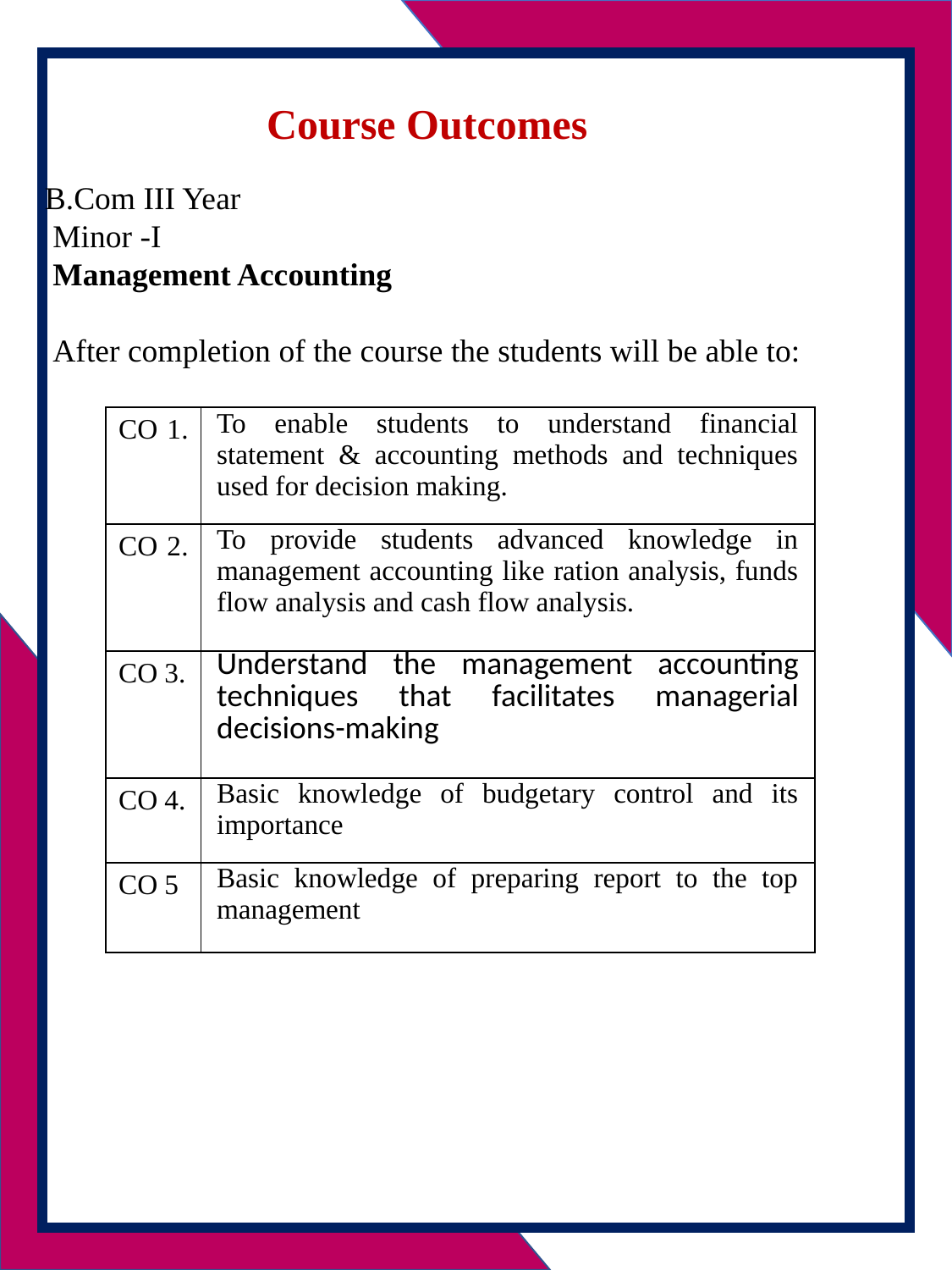

Course Outcomes

    B.Com III Year
     Minor -I
     Management Accounting

     After completion of the course the students will be able to:

| CO 1. | To enable students to understand financial statement & accounting methods and techniques used for decision making. |
| --- | --- |
| CO 2. | To provide students advanced knowledge in management accounting like ration analysis, funds flow analysis and cash flow analysis. |
| CO 3. | Understand the management accounting techniques that facilitates managerial decisions-making |
| CO 4. | Basic knowledge of budgetary control and its importance |
| CO 5 | Basic knowledge of preparing report to the top management |